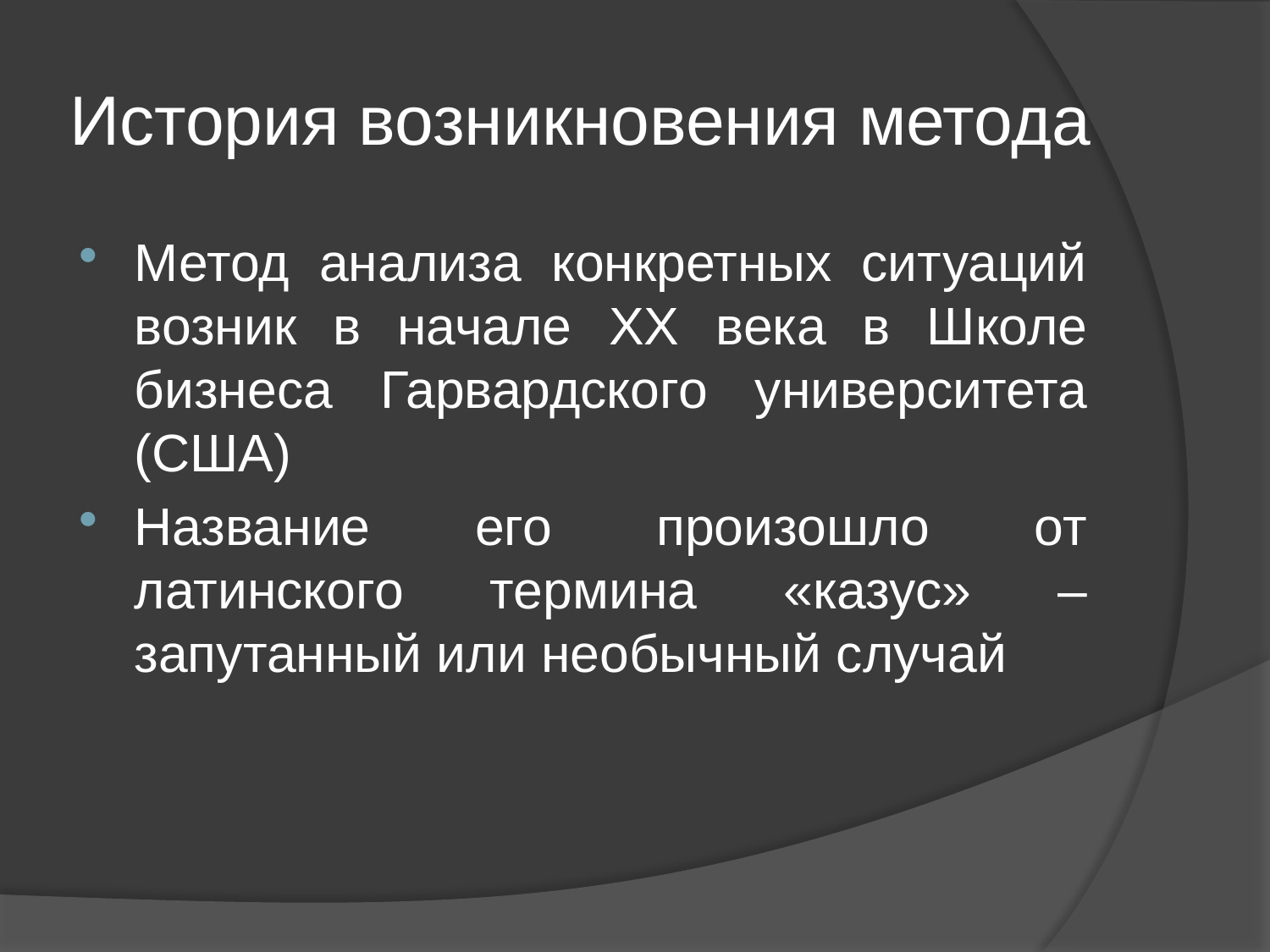

# История возникновения метода
Метод анализа конкретных ситуаций возник в начале XX века в Школе бизнеса Гарвардского университета (США)
Название его произошло от латинского термина «казус» – запутанный или необычный случай